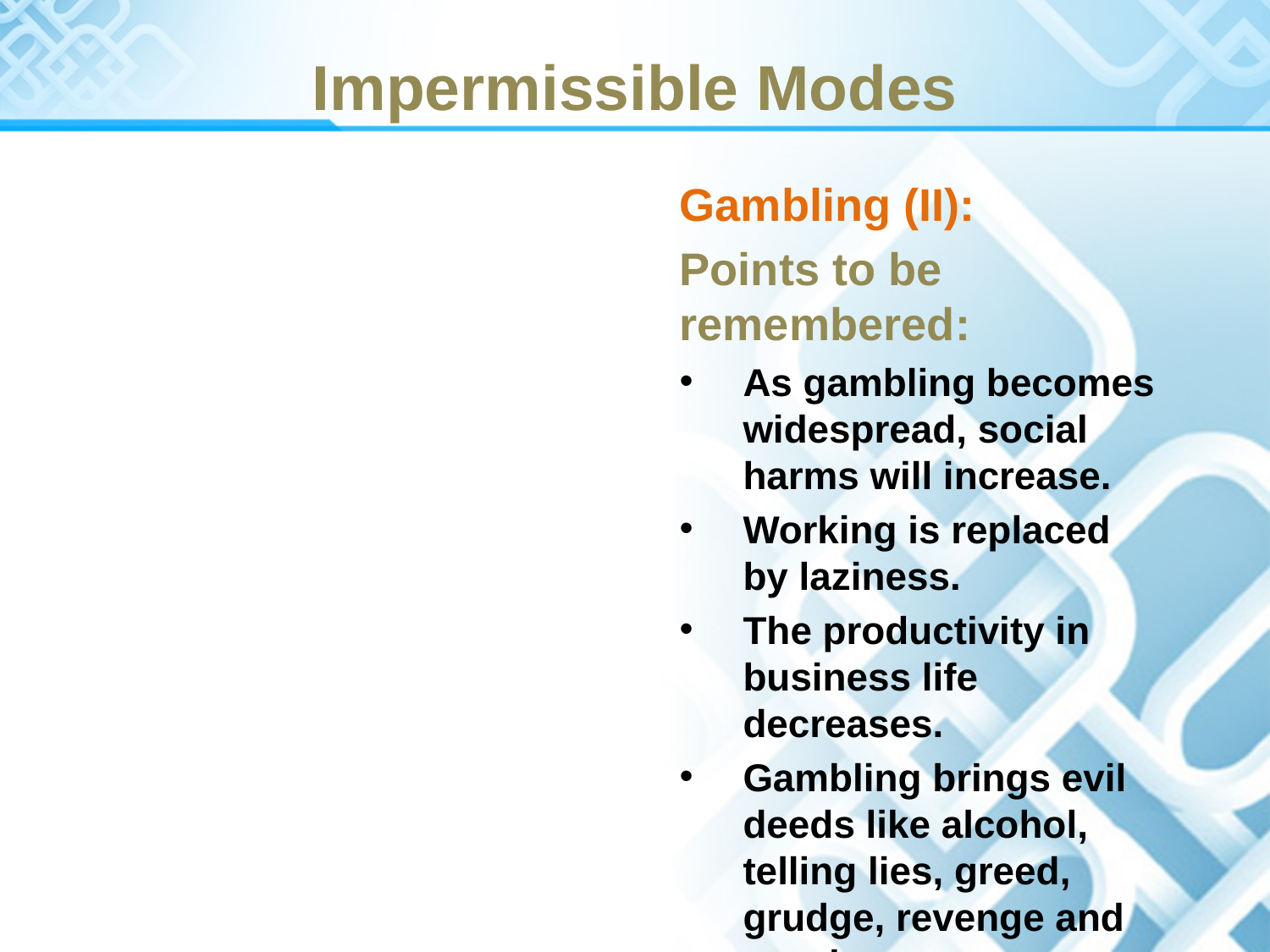

Impermissible Modes
Gambling (II):
Points to be remembered:
As gambling becomes widespread, social harms will increase.
Working is replaced by laziness.
The productivity in business life decreases.
Gambling brings evil deeds like alcohol, telling lies, greed, grudge, revenge and murder.